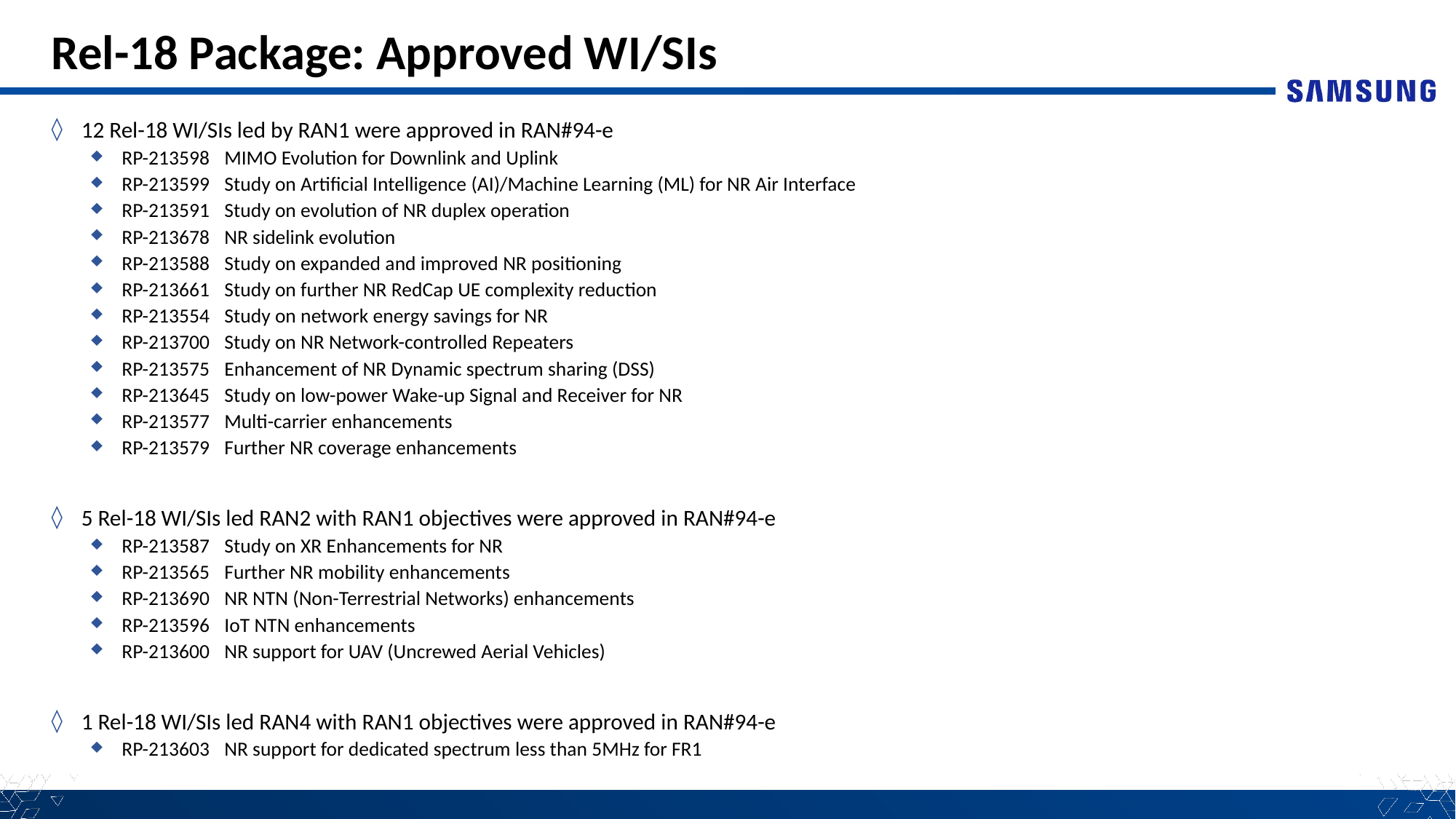

# Rel-18 Package: Approved WI/SIs
12 Rel-18 WI/SIs led by RAN1 were approved in RAN#94-e
RP-213598	MIMO Evolution for Downlink and Uplink
RP-213599	Study on Artificial Intelligence (AI)/Machine Learning (ML) for NR Air Interface
RP-213591	Study on evolution of NR duplex operation
RP-213678	NR sidelink evolution
RP-213588	Study on expanded and improved NR positioning
RP-213661	Study on further NR RedCap UE complexity reduction
RP-213554	Study on network energy savings for NR
RP-213700	Study on NR Network-controlled Repeaters
RP-213575	Enhancement of NR Dynamic spectrum sharing (DSS)
RP-213645	Study on low-power Wake-up Signal and Receiver for NR
RP-213577	Multi-carrier enhancements
RP-213579	Further NR coverage enhancements

5 Rel-18 WI/SIs led RAN2 with RAN1 objectives were approved in RAN#94-e
RP-213587	Study on XR Enhancements for NR
RP-213565	Further NR mobility enhancements
RP-213690	NR NTN (Non-Terrestrial Networks) enhancements
RP-213596	IoT NTN enhancements
RP-213600	NR support for UAV (Uncrewed Aerial Vehicles)

1 Rel-18 WI/SIs led RAN4 with RAN1 objectives were approved in RAN#94-e
RP-213603	NR support for dedicated spectrum less than 5MHz for FR1